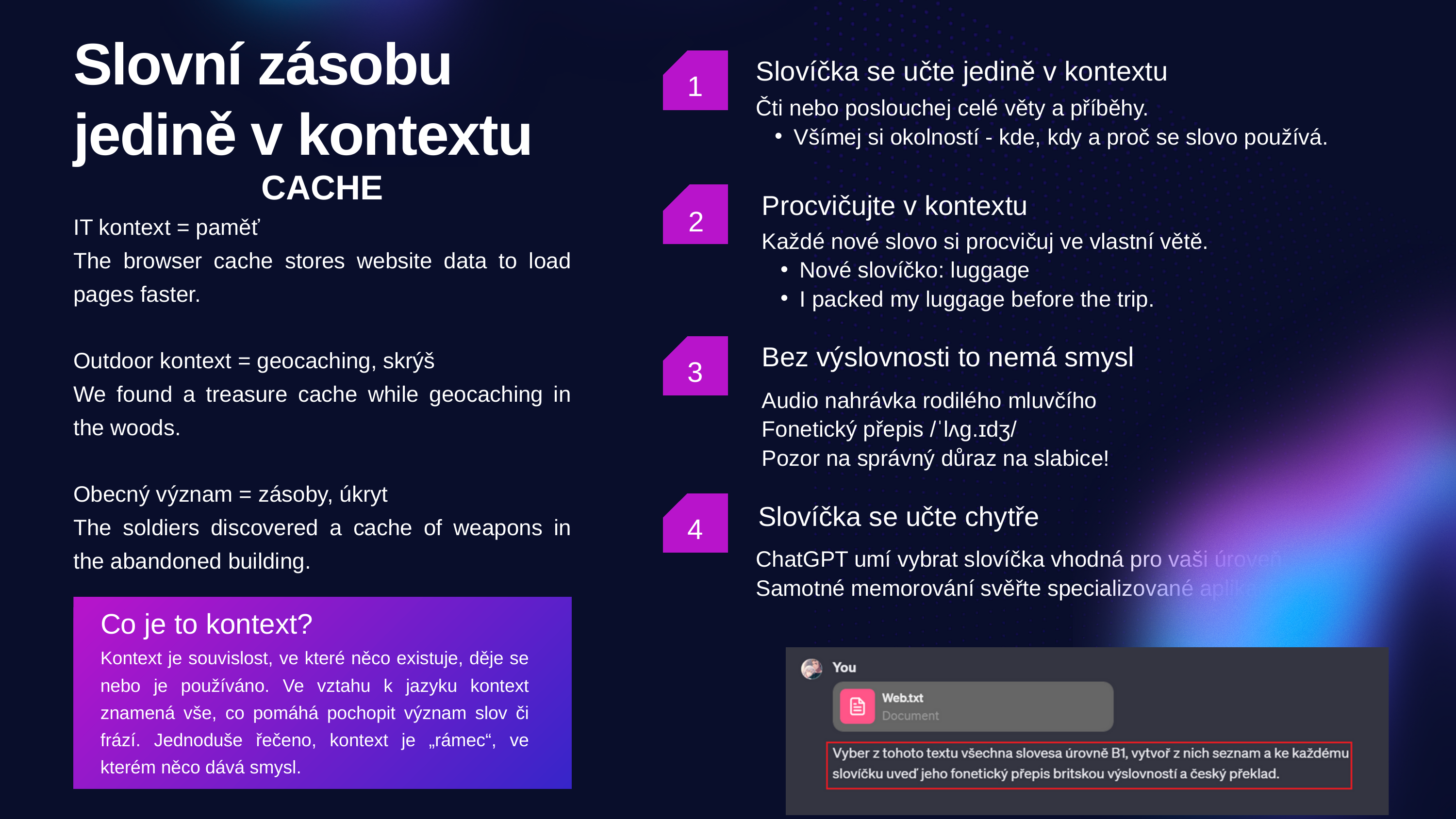

Slovní zásobu jedině v kontextu

1
Slovíčka se učte jedině v kontextu
Čti nebo poslouchej celé věty a příběhy.
Všímej si okolností - kde, kdy a proč se slovo používá.

CACHE
IT kontext = paměť
The browser cache stores website data to load pages faster.

Outdoor kontext = geocaching, skrýš
We found a treasure cache while geocaching in the woods.

Obecný význam = zásoby, úkryt
The soldiers discovered a cache of weapons in the abandoned building.

2
Procvičujte v kontextu
Každé nové slovo si procvičuj ve vlastní větě.
Nové slovíčko: luggage
I packed my luggage before the trip.

3
Bez výslovnosti to nemá smysl
Audio nahrávka rodilého mluvčího
Fonetický přepis /ˈlʌɡ.ɪdʒ/
Pozor na správný důraz na slabice!

4

Slovíčka se učte chytře
ChatGPT umí vybrat slovíčka vhodná pro vaši úroveň.
Samotné memorování svěřte specializované aplikaci.

Co je to kontext?
Kontext je souvislost, ve které něco existuje, děje se nebo je používáno. Ve vztahu k jazyku kontext znamená vše, co pomáhá pochopit význam slov či frází. Jednoduše řečeno, kontext je „rámec“, ve kterém něco dává smysl.